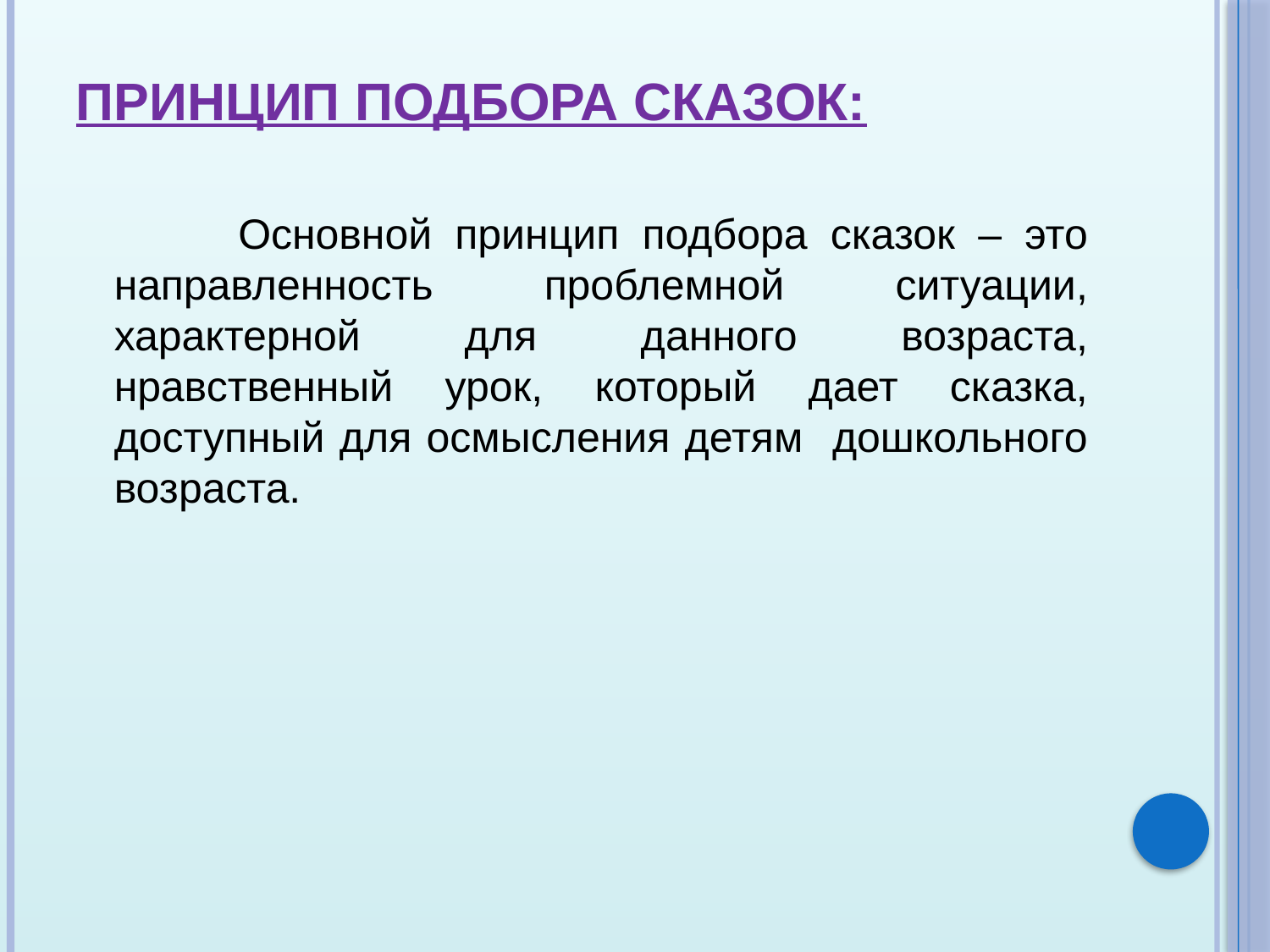

# Принцип подбора сказок:
       Основной принцип подбора сказок – это направленность проблемной ситуации, характерной для данного возраста, нравственный урок, который дает сказка, доступный для осмысления детям  дошкольного возраста.